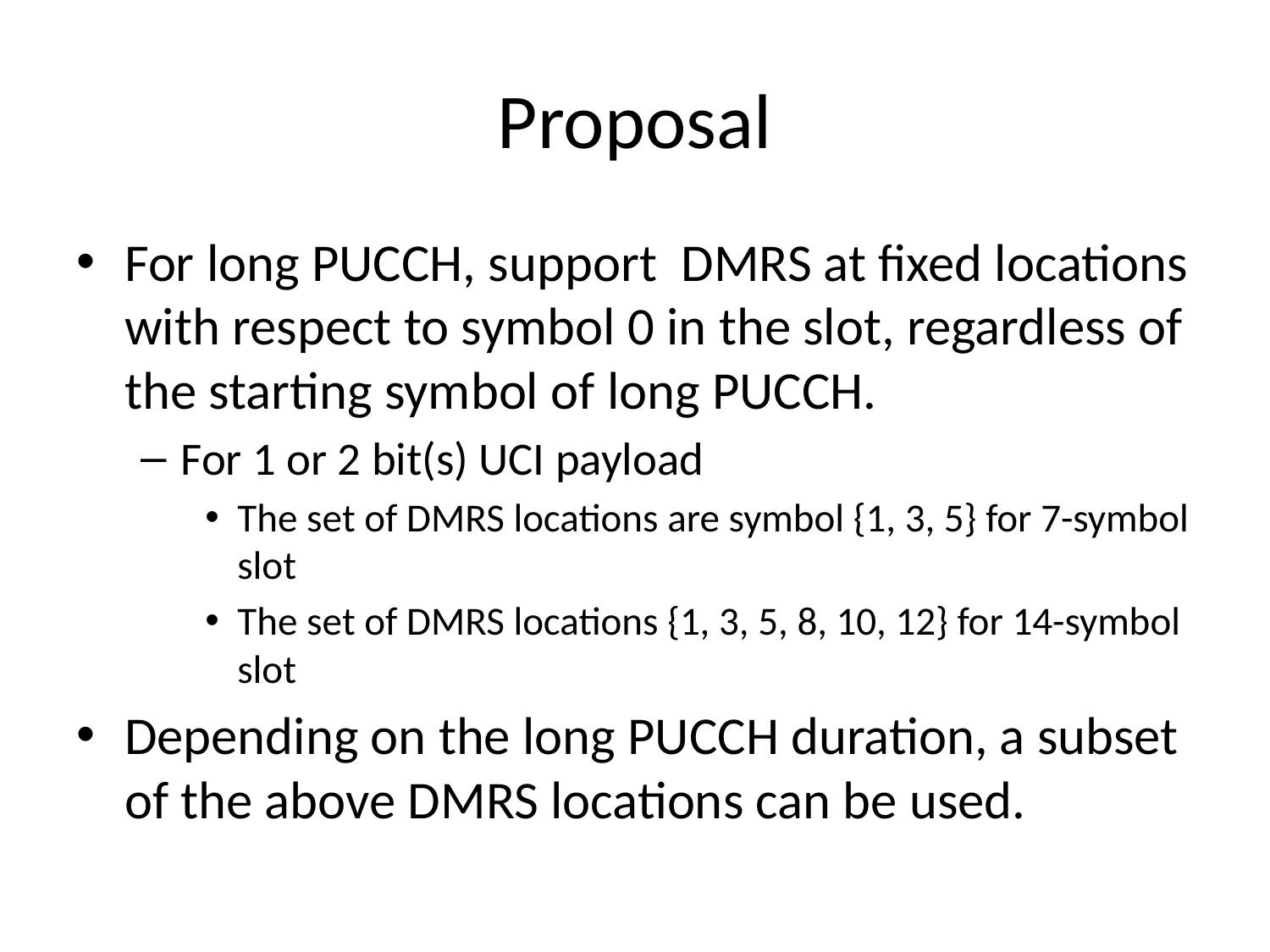

# Proposal
For long PUCCH, support  DMRS at fixed locations with respect to symbol 0 in the slot, regardless of the starting symbol of long PUCCH.
For 1 or 2 bit(s) UCI payload
The set of DMRS locations are symbol {1, 3, 5} for 7-symbol slot
The set of DMRS locations {1, 3, 5, 8, 10, 12} for 14-symbol slot
Depending on the long PUCCH duration, a subset of the above DMRS locations can be used.